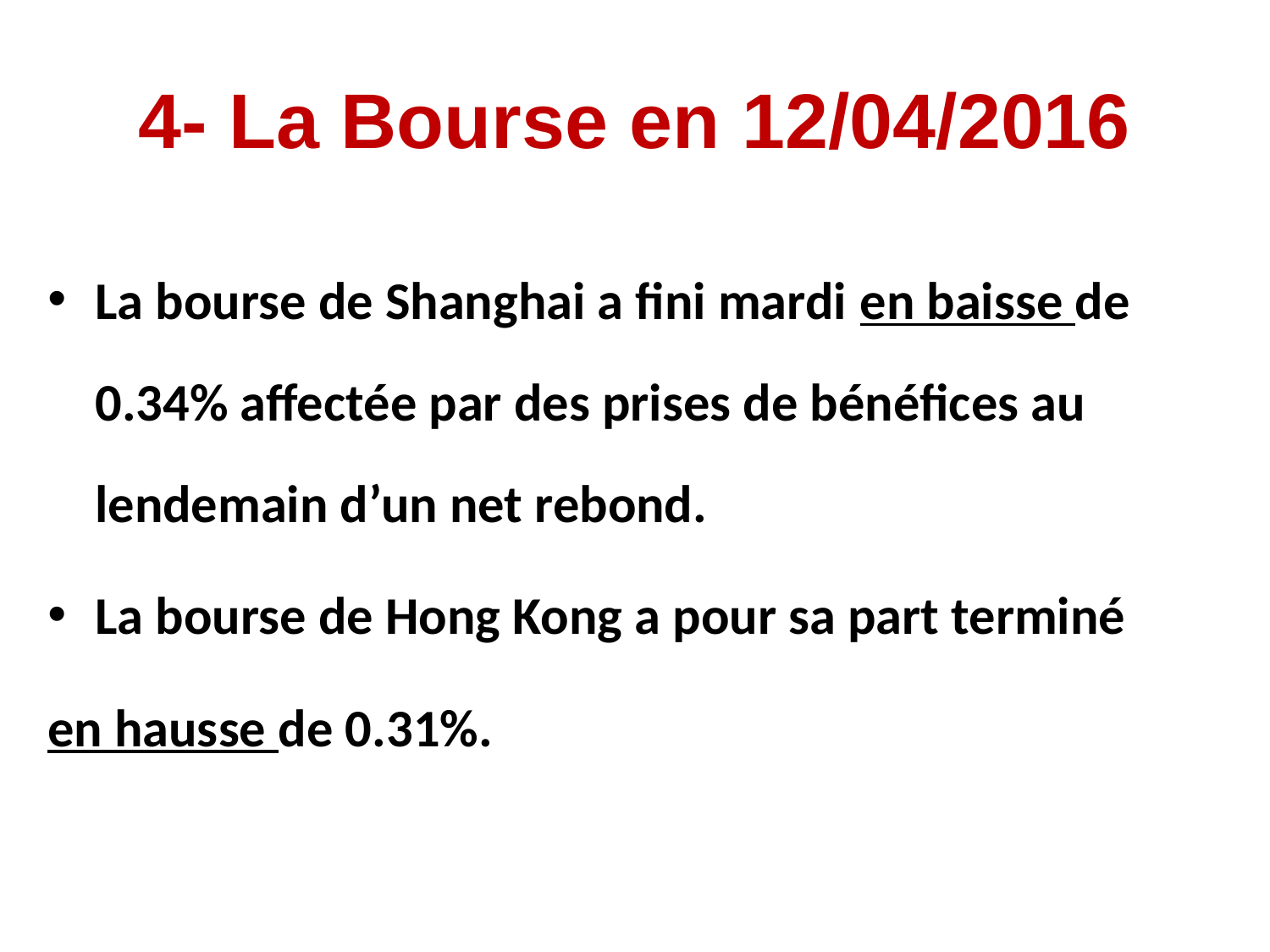

# 4- La Bourse en 12/04/2016
La bourse de Shanghai a fini mardi en baisse de 0.34% affectée par des prises de bénéfices au lendemain d’un net rebond.
La bourse de Hong Kong a pour sa part terminé
en hausse de 0.31%.